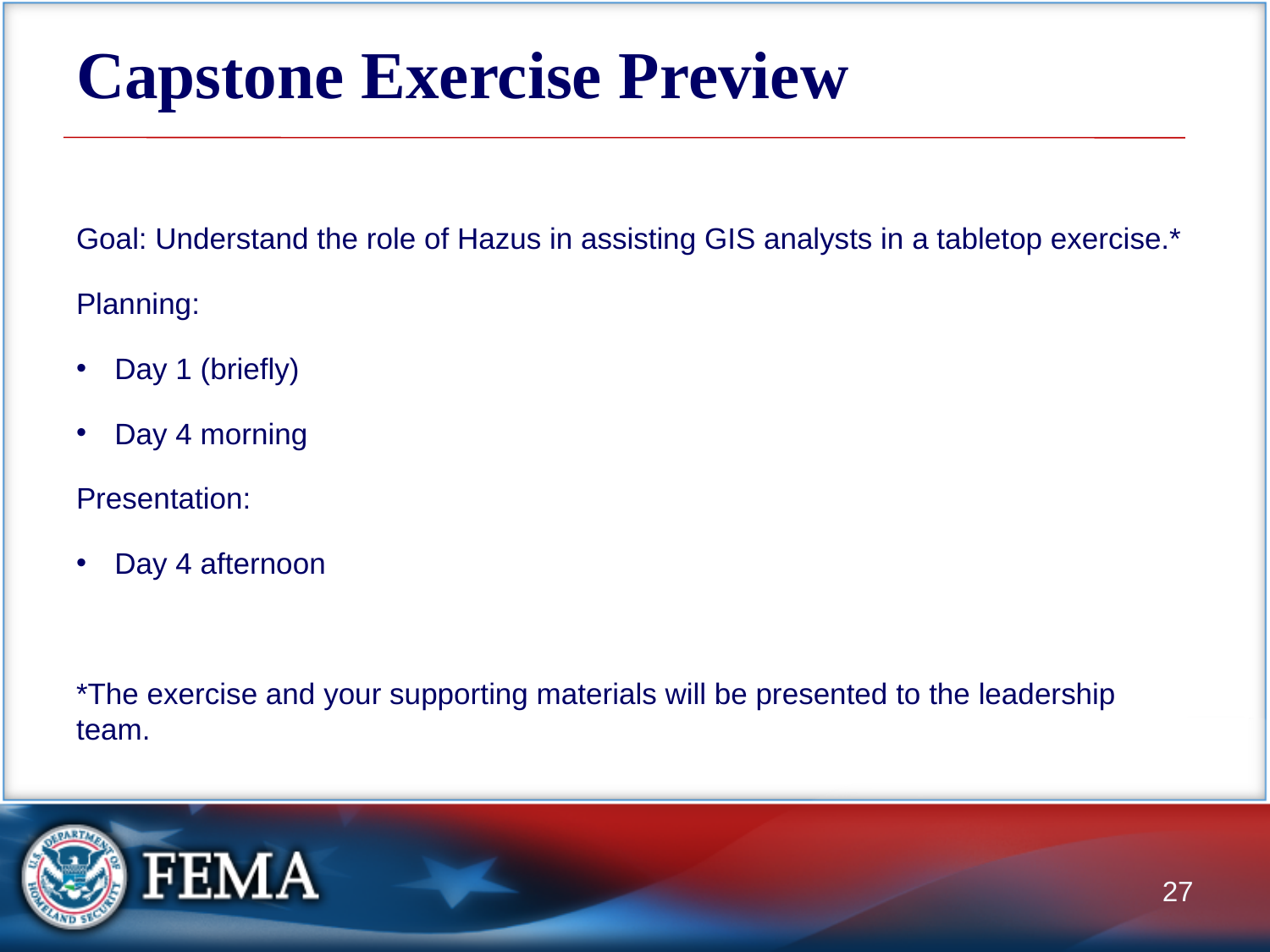

# Capstone Exercise Preview

Goal: Understand the role of Hazus in assisting GIS analysts in a tabletop exercise.*
Planning:
Day 1 (briefly)
Day 4 morning
Presentation:
Day 4 afternoon

*The exercise and your supporting materials will be presented to the leadership team.
27